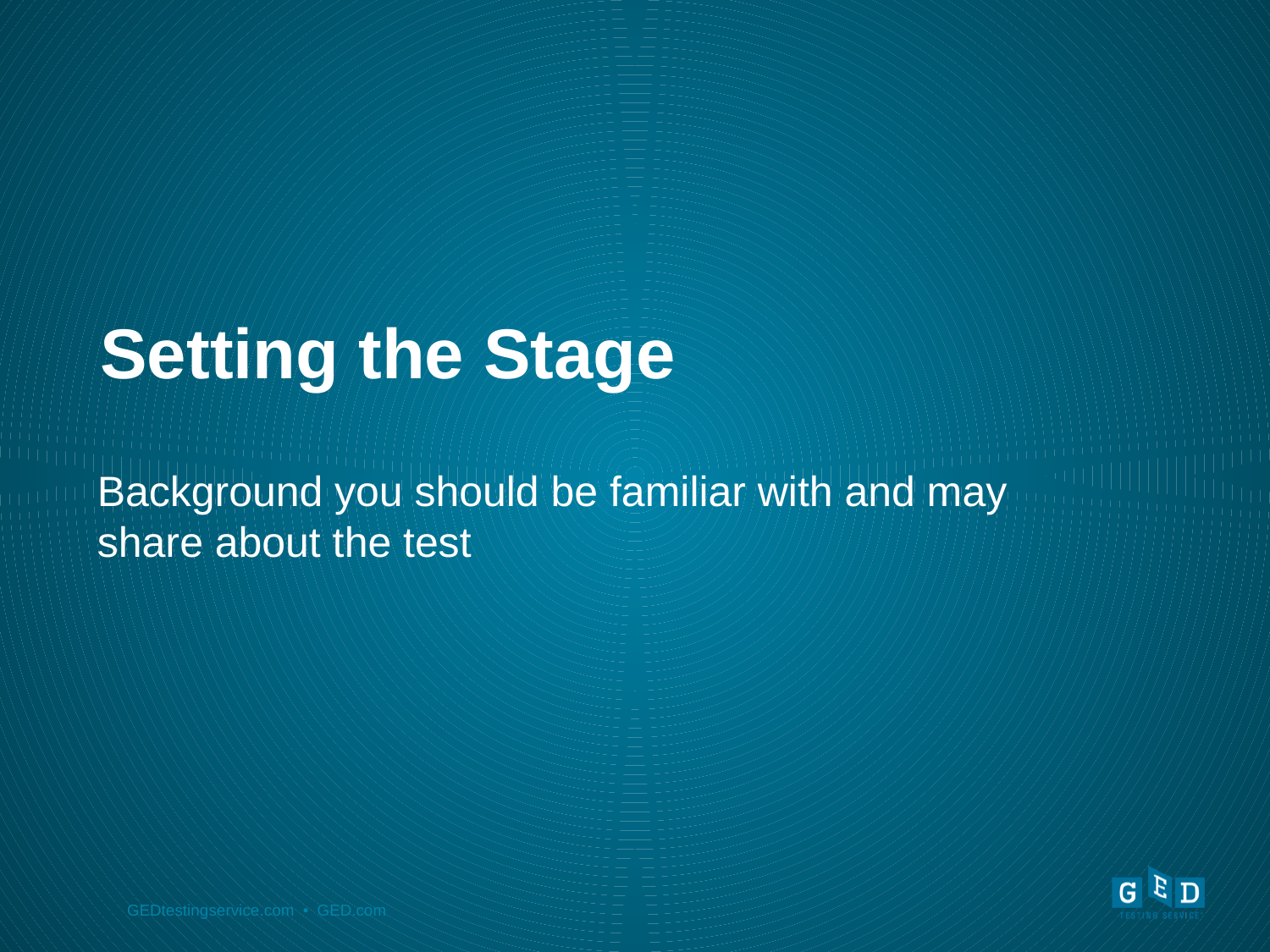

# Setting the Stage
Background you should be familiar with and may share about the test